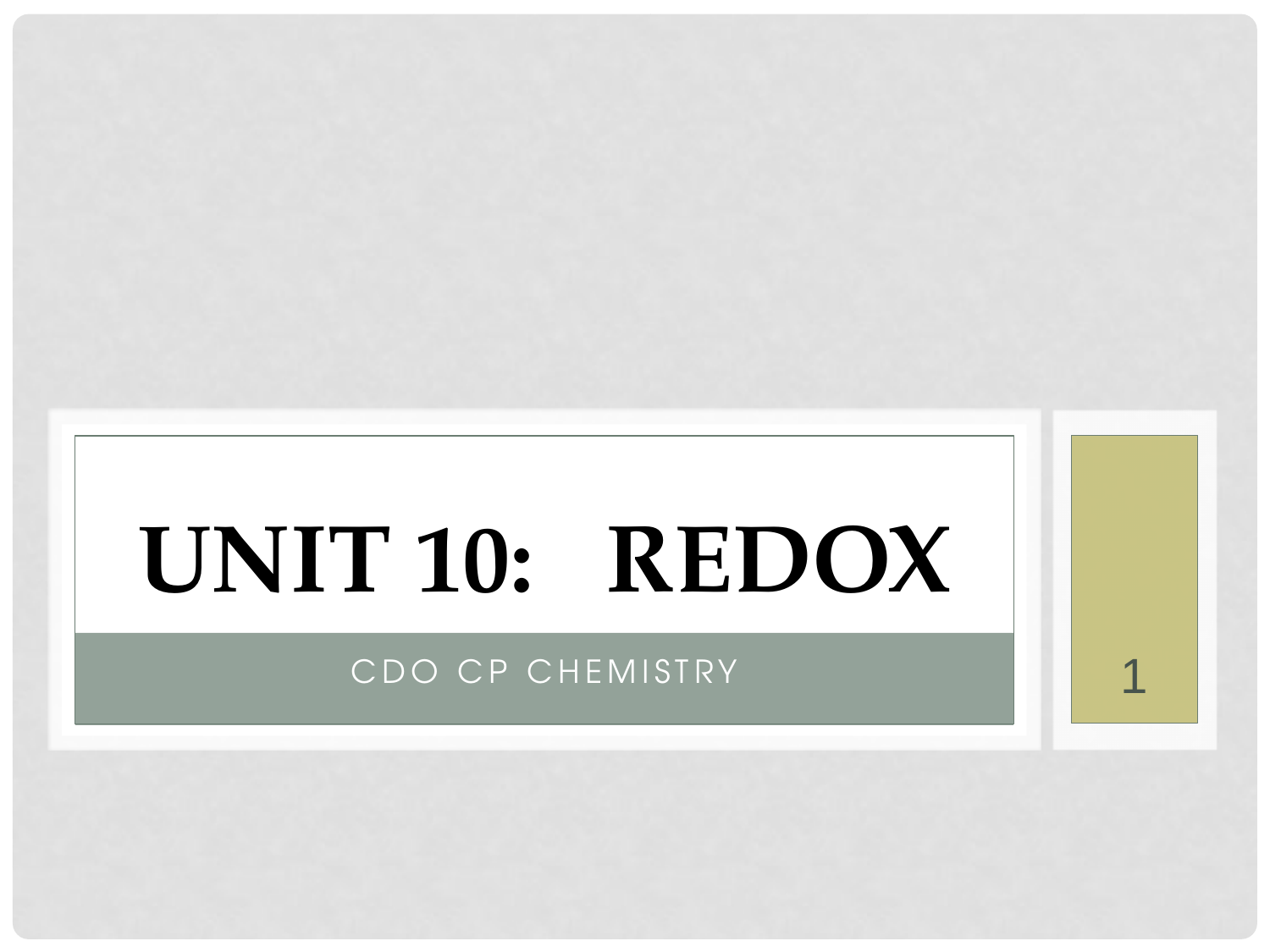

# UNIT 10:   REDOX
1
CDO CP CHEMISTRY